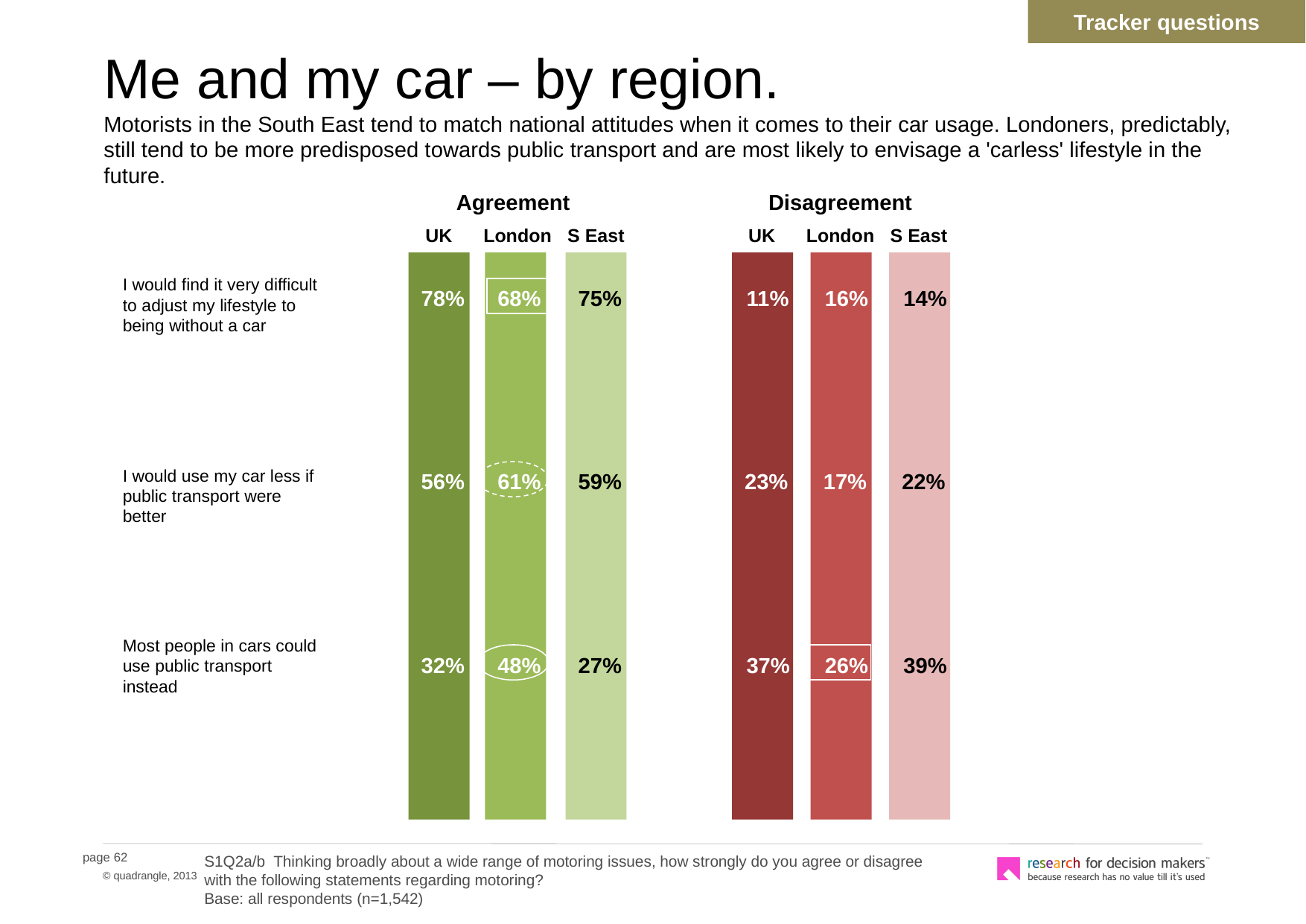

Tracker questions
# Me and my car – by region. Motorists in the South East tend to match national attitudes when it comes to their car usage. Londoners, predictably, still tend to be more predisposed towards public transport and are most likely to envisage a 'carless' lifestyle in the future.
Agreement
Disagreement
UK

78%
56%
32%
London

68%
61%
48%
S East

75%
59%
27%
UK
London
S East

11%
23%
37%

16%
17%
26%

14%
22%
39%
I would find it very difficult to adjust my lifestyle to being without a car

I would use my car less if public transport were better

Most people in cars could use public transport instead

S1Q2a/b  Thinking broadly about a wide range of motoring issues, how strongly do you agree or disagree
with the following statements regarding motoring?
Base: all respondents (n=1,542)